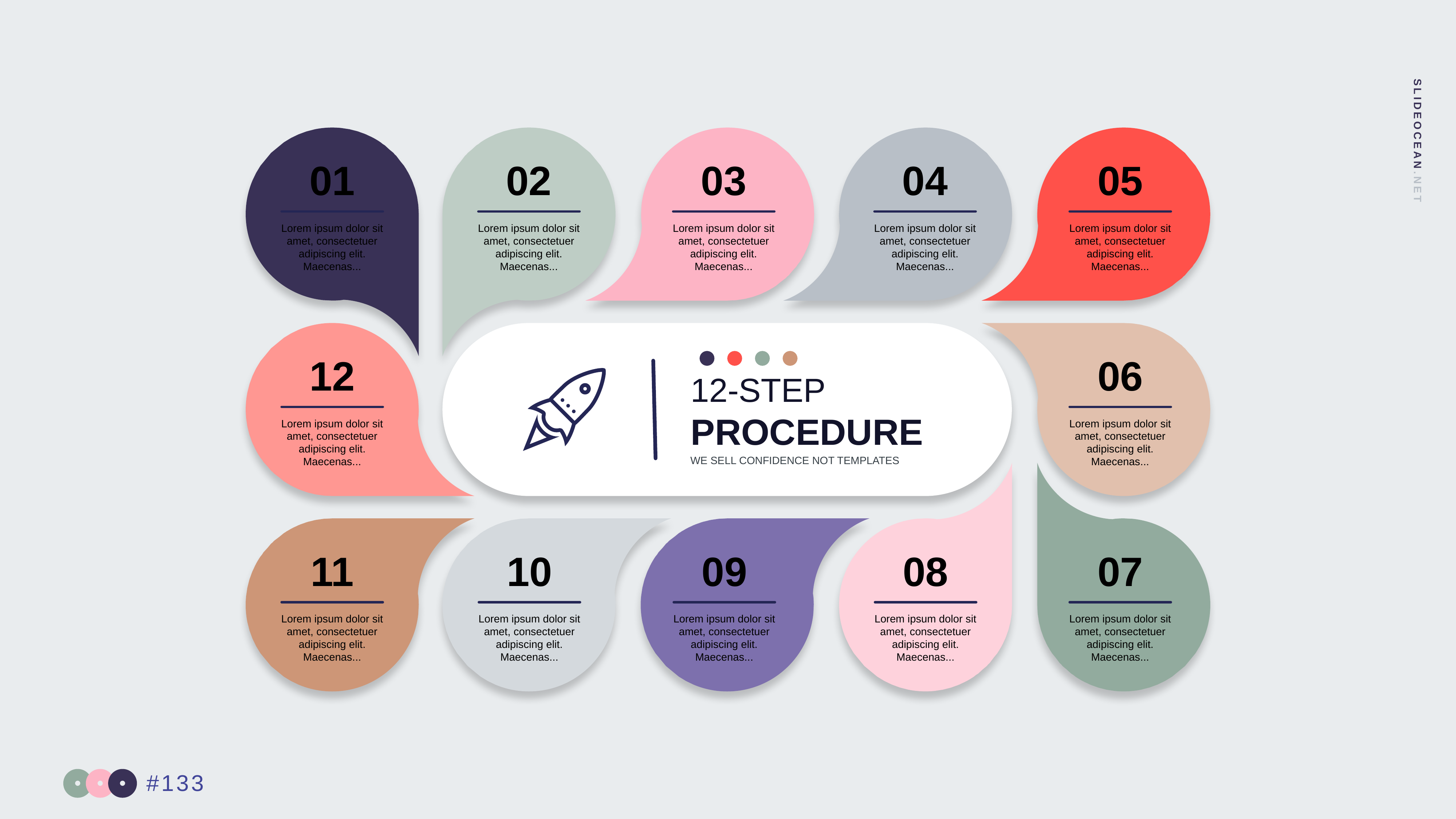

01
Lorem ipsum dolor sit amet, consectetuer adipiscing elit. Maecenas...

02
Lorem ipsum dolor sit amet, consectetuer adipiscing elit. Maecenas...

03
Lorem ipsum dolor sit amet, consectetuer adipiscing elit. Maecenas...

04
Lorem ipsum dolor sit amet, consectetuer adipiscing elit. Maecenas...

05
Lorem ipsum dolor sit amet, consectetuer adipiscing elit. Maecenas...

12
Lorem ipsum dolor sit amet, consectetuer adipiscing elit. Maecenas...

06
Lorem ipsum dolor sit amet, consectetuer adipiscing elit. Maecenas...

12-STEP
PROCEDURE

WE SELL CONFIDENCE NOT TEMPLATES

08
Lorem ipsum dolor sit amet, consectetuer adipiscing elit. Maecenas...

07
Lorem ipsum dolor sit amet, consectetuer adipiscing elit. Maecenas...

11
Lorem ipsum dolor sit amet, consectetuer adipiscing elit. Maecenas...

10
Lorem ipsum dolor sit amet, consectetuer adipiscing elit. Maecenas...

09
Lorem ipsum dolor sit amet, consectetuer adipiscing elit. Maecenas...
#133